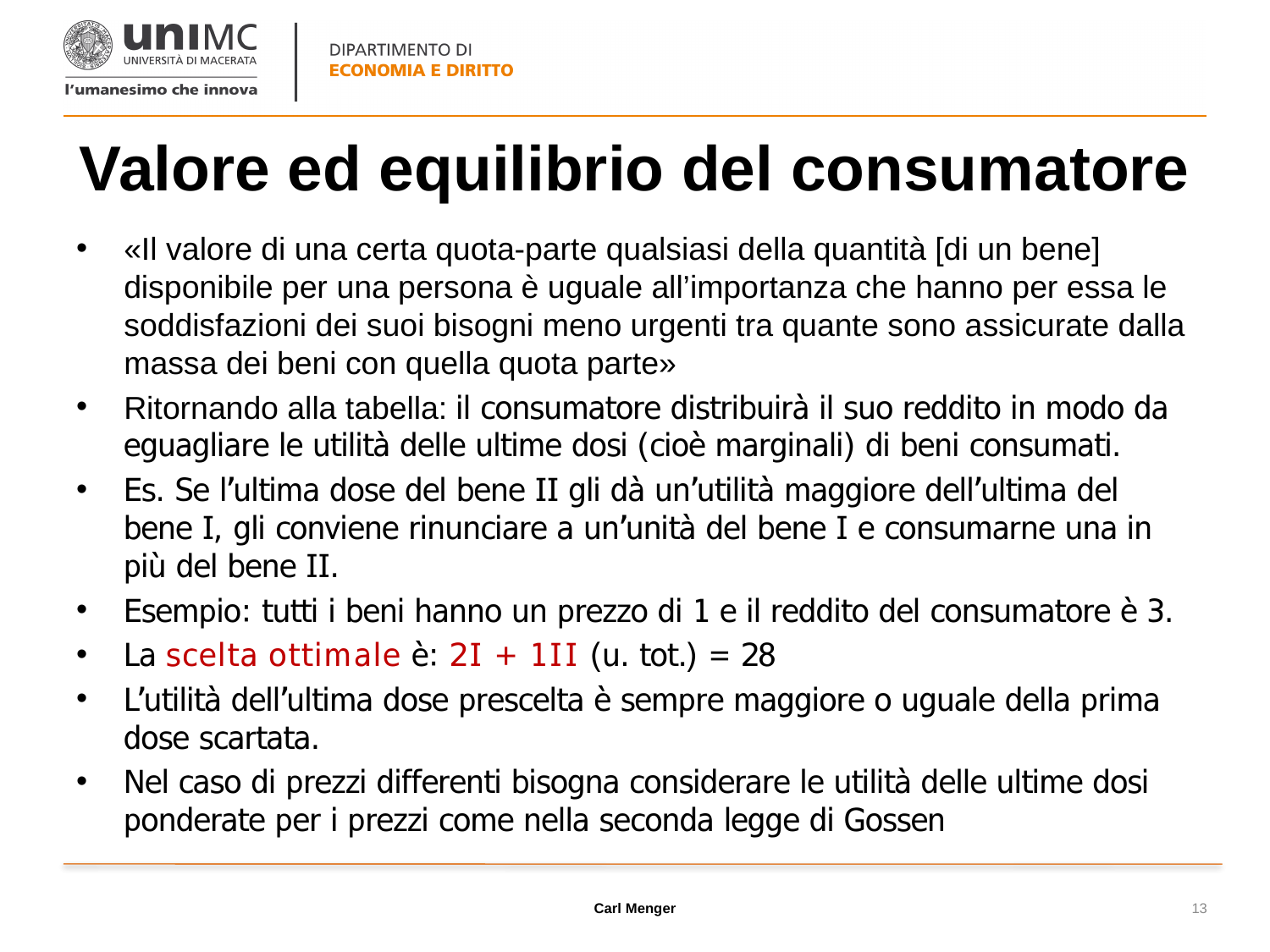

# Valore ed equilibrio del consumatore
«Il valore di una certa quota-parte qualsiasi della quantità [di un bene] disponibile per una persona è uguale all’importanza che hanno per essa le soddisfazioni dei suoi bisogni meno urgenti tra quante sono assicurate dalla massa dei beni con quella quota parte»
Ritornando alla tabella: il consumatore distribuirà il suo reddito in modo da eguagliare le utilità delle ultime dosi (cioè marginali) di beni consumati.
Es. Se l’ultima dose del bene II gli dà un’utilità maggiore dell’ultima del bene I, gli conviene rinunciare a un’unità del bene I e consumarne una in più del bene II.
Esempio: tutti i beni hanno un prezzo di 1 e il reddito del consumatore è 3.
La scelta ottimale è: 2I + 1II (u. tot.) = 28
L’utilità dell’ultima dose prescelta è sempre maggiore o uguale della prima dose scartata.
Nel caso di prezzi differenti bisogna considerare le utilità delle ultime dosi ponderate per i prezzi come nella seconda legge di Gossen

Carl Menger
13